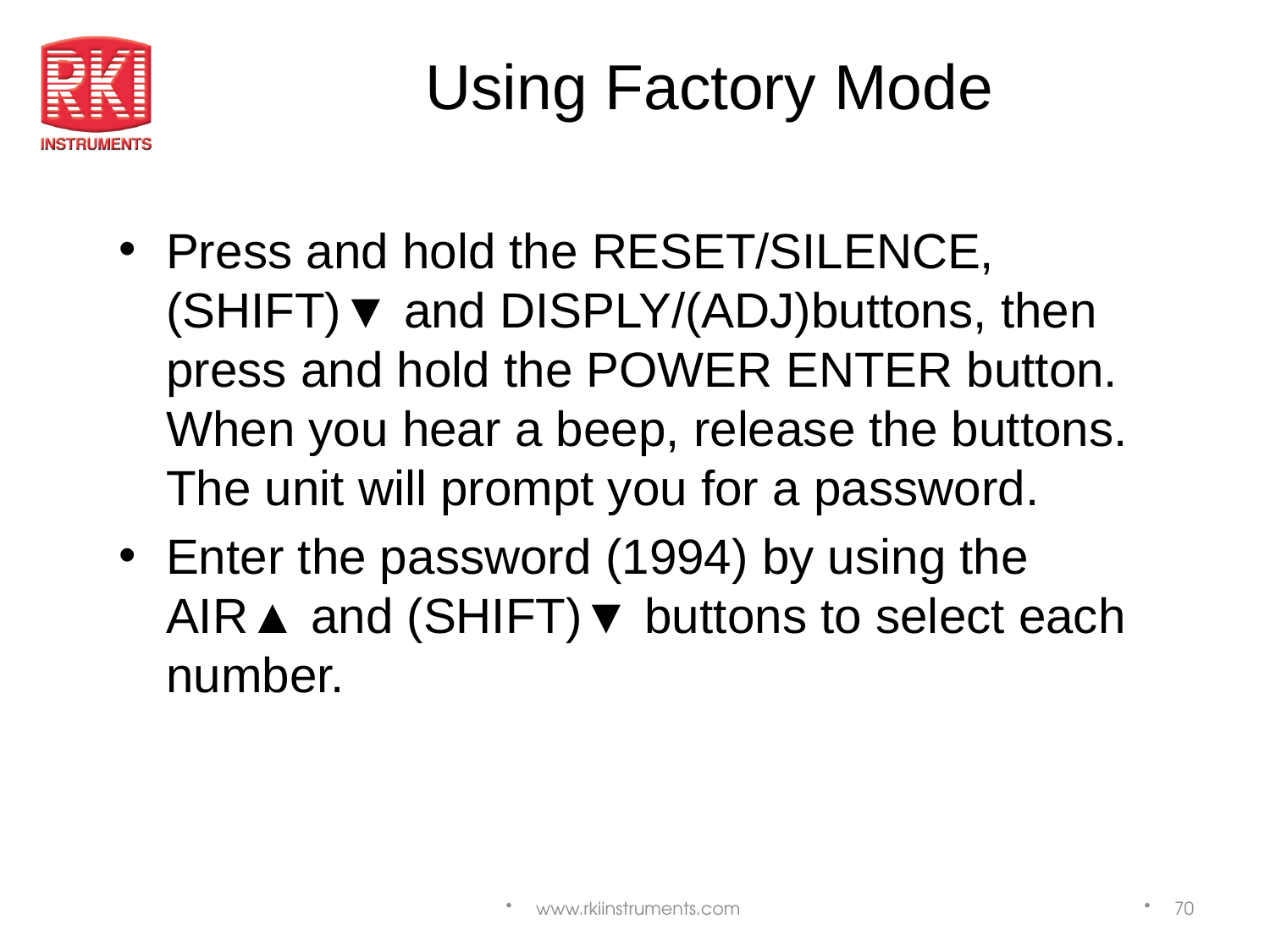

# Using Factory Mode
Press and hold the RESET/SILENCE, (SHIFT)▼ and DISPLY/(ADJ)buttons, then press and hold the POWER ENTER button. When you hear a beep, release the buttons. The unit will prompt you for a password.
Enter the password (1994) by using the AIR▲ and (SHIFT)▼ buttons to select each number.
www.rkiinstruments.com
70